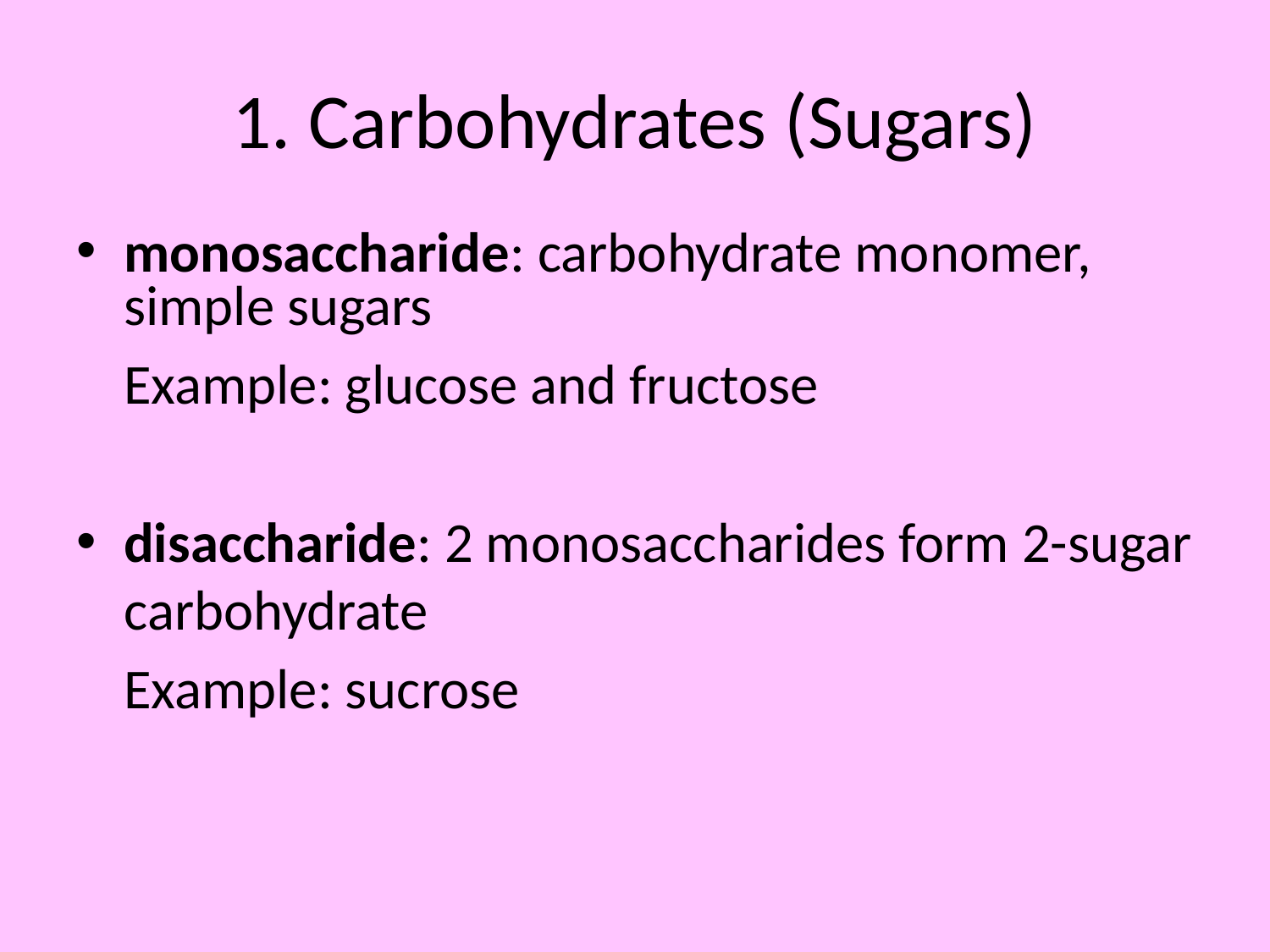

# 1. Carbohydrates (Sugars)
monosaccharide: carbohydrate monomer, simple sugars
	Example: glucose and fructose

disaccharide: 2 monosaccharides form 2-sugar carbohydrate
	Example: sucrose